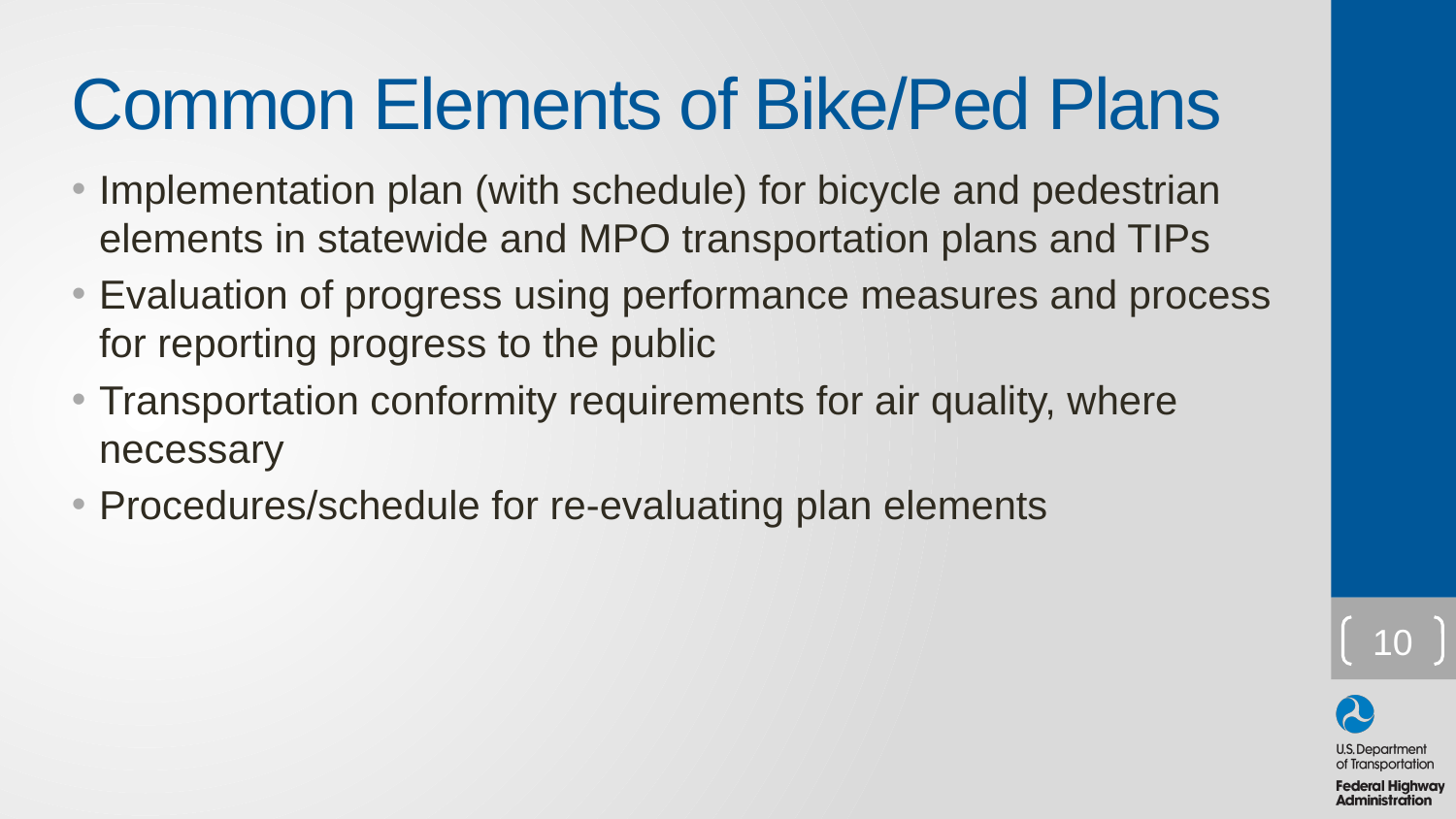

# Common Elements of Bike/Ped Plans
Implementation plan (with schedule) for bicycle and pedestrian elements in statewide and MPO transportation plans and TIPs
Evaluation of progress using performance measures and process for reporting progress to the public
Transportation conformity requirements for air quality, where necessary
Procedures/schedule for re-evaluating plan elements
10